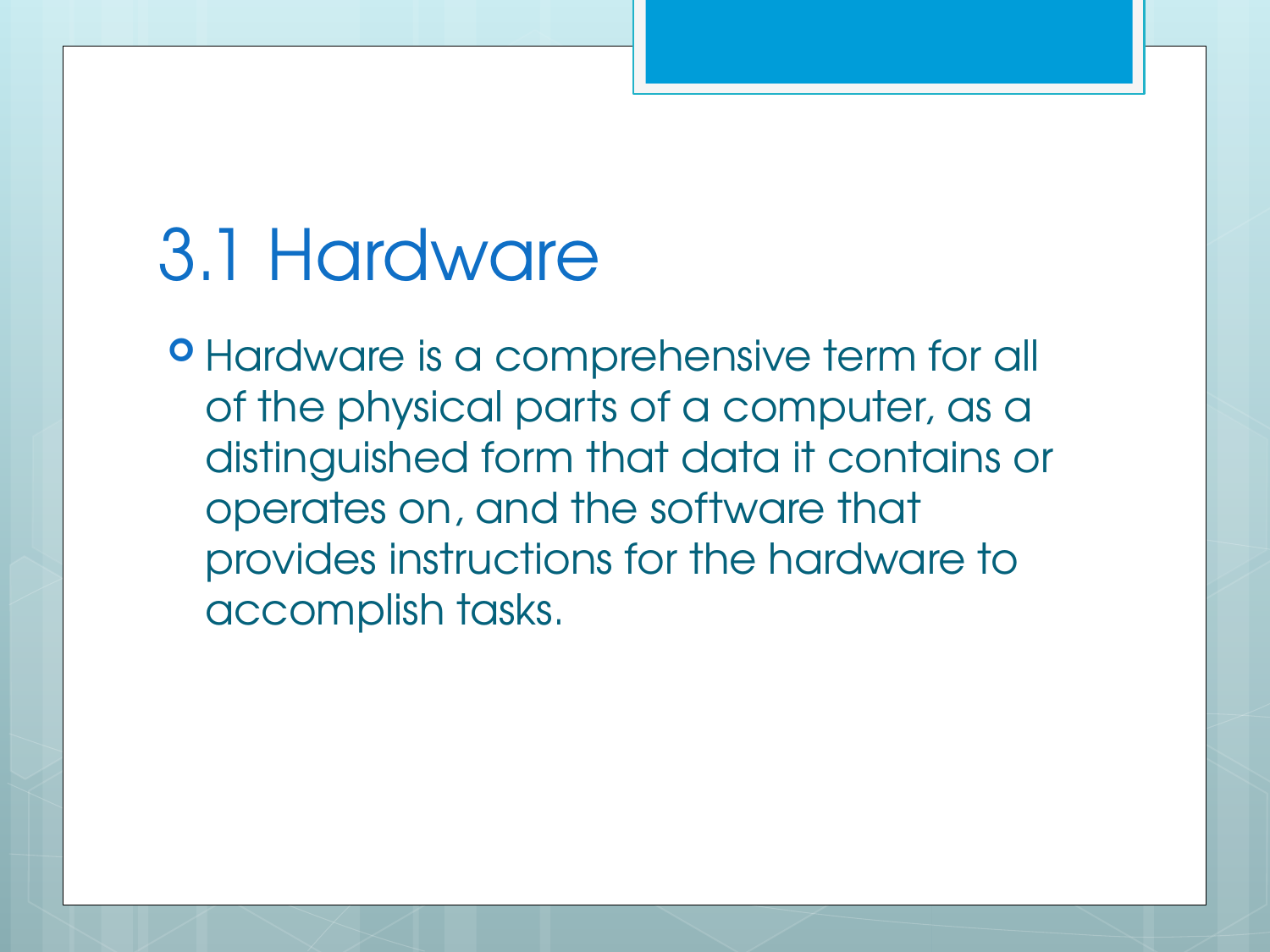

# 3.1 Hardware
Hardware is a comprehensive term for all of the physical parts of a computer, as a distinguished form that data it contains or operates on, and the software that provides instructions for the hardware to accomplish tasks.